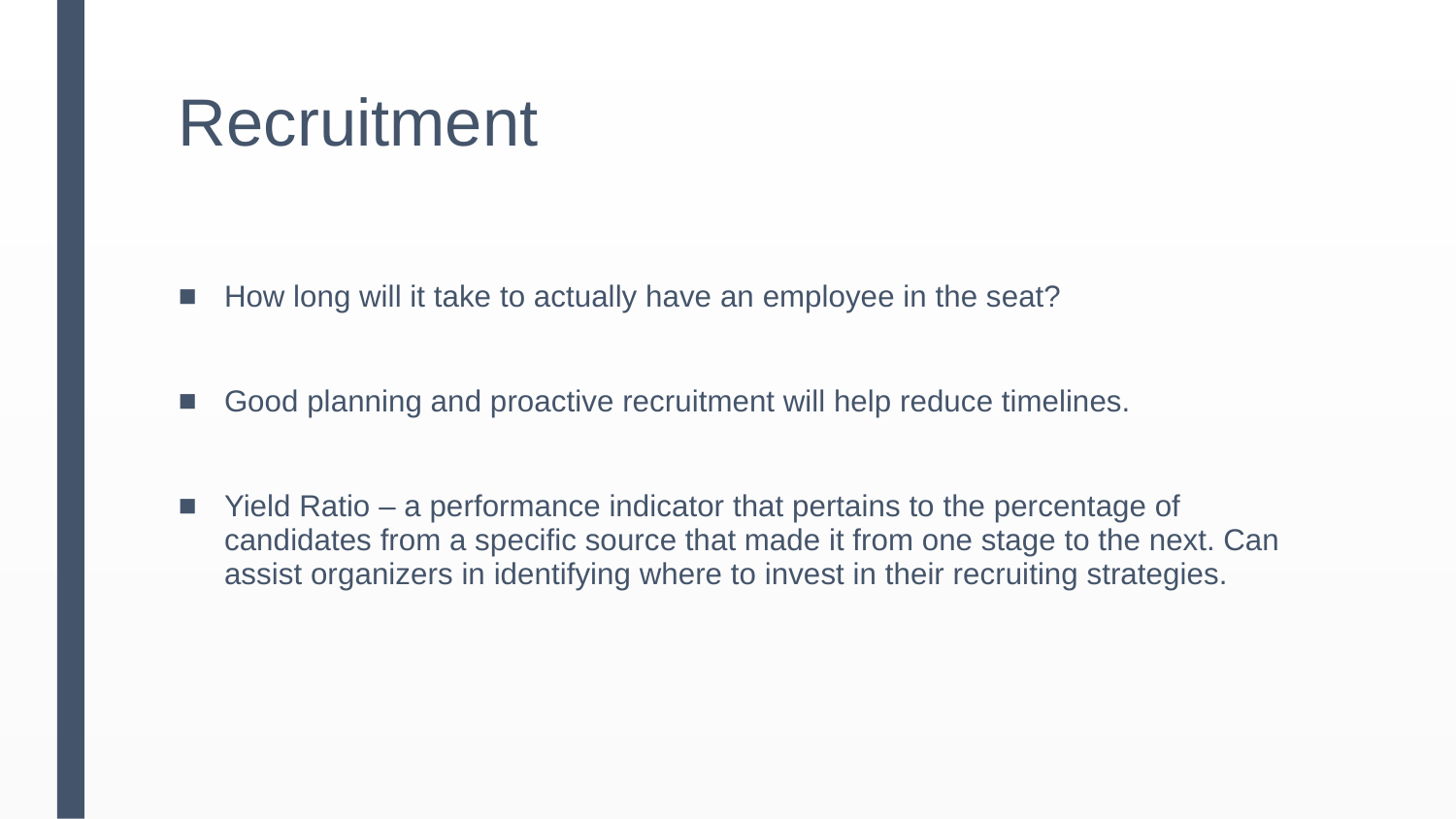

# Recruitment
How long will it take to actually have an employee in the seat?

Good planning and proactive recruitment will help reduce timelines.

Yield Ratio – a performance indicator that pertains to the percentage of candidates from a specific source that made it from one stage to the next. Can assist organizers in identifying where to invest in their recruiting strategies.